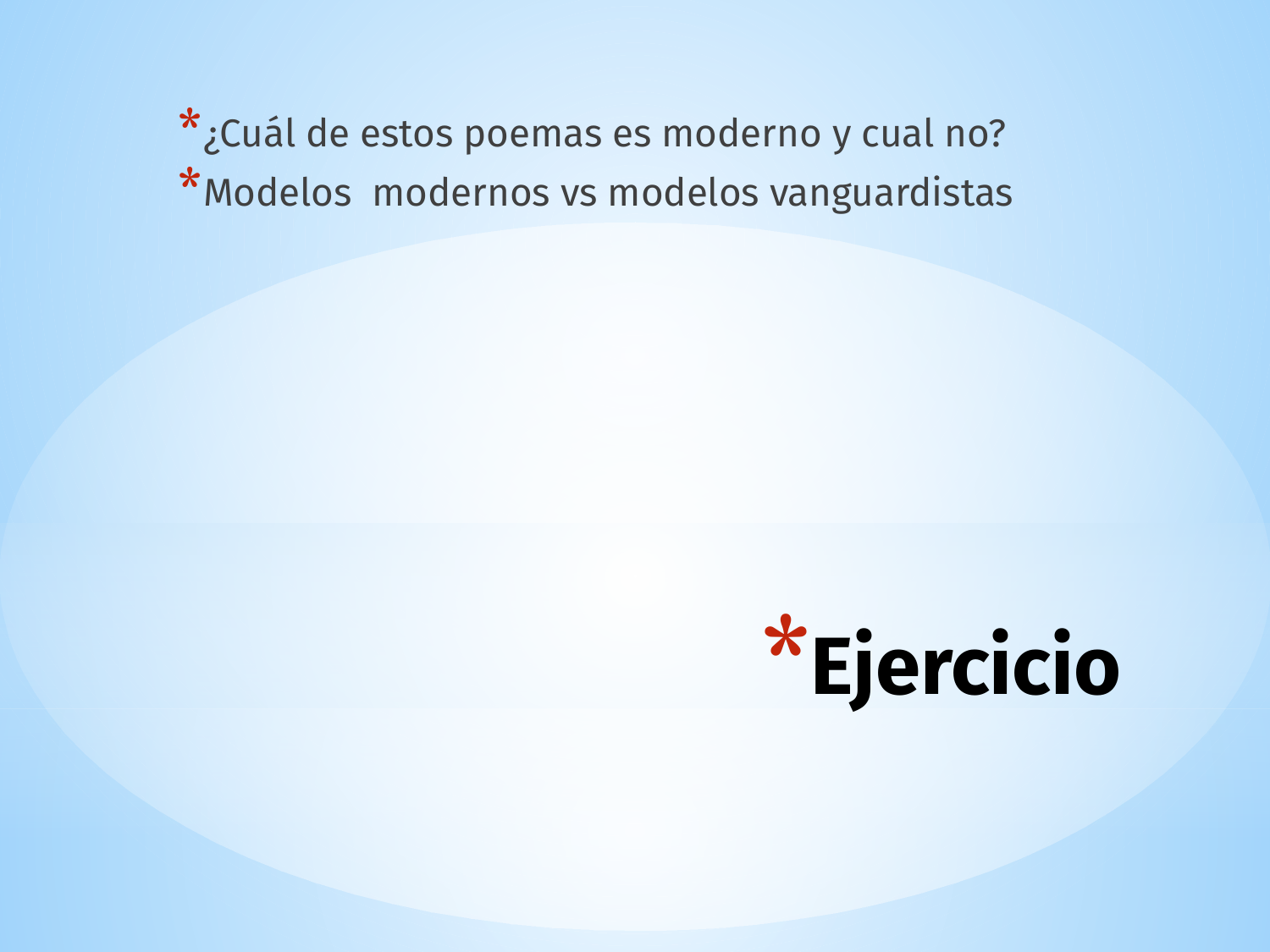

¿Cuál de estos poemas es moderno y cual no?
Modelos  modernos vs modelos vanguardistas

# Ejercicio